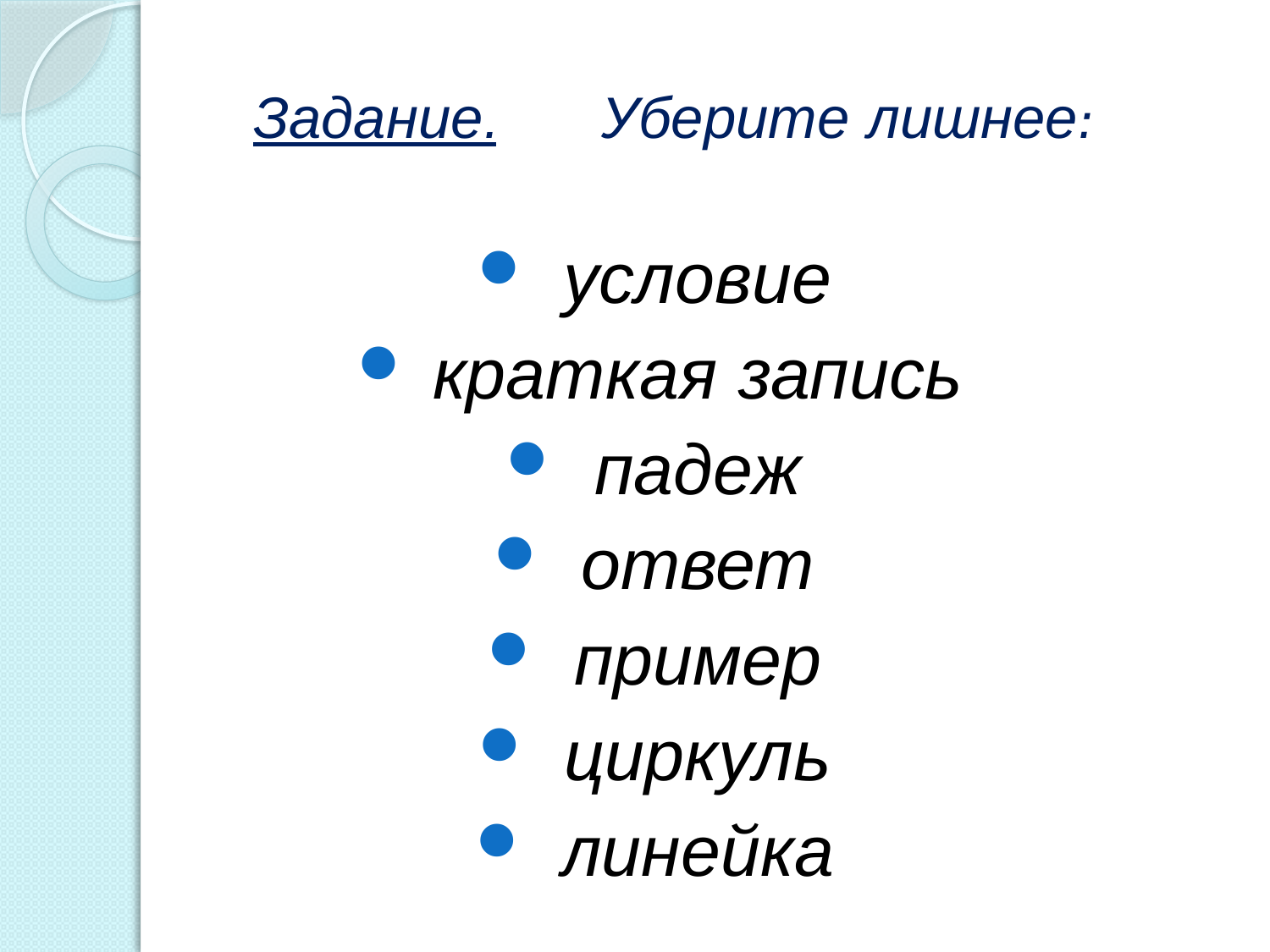

#
Задание.      Уберите лишнее:

условие
краткая запись
падеж
ответ
пример
циркуль
линейка